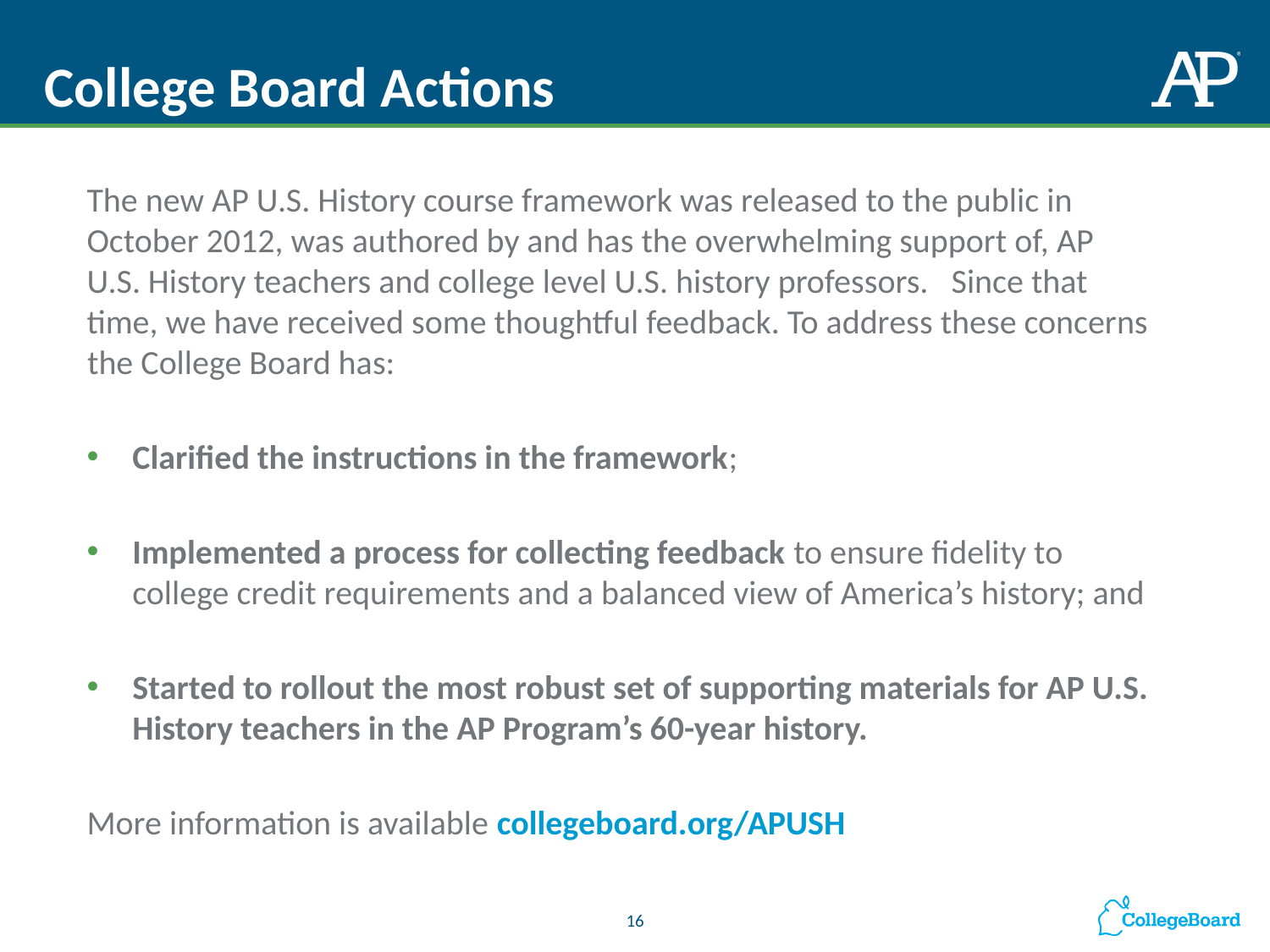

# College Board Actions

The new AP U.S. History course framework was released to the public in
October 2012, was authored by and has the overwhelming support of, AP
U.S. History teachers and college level U.S. history professors.   Since that
time, we have received some thoughtful feedback. To address these concerns the College Board has:

Clarified the instructions in the framework;

Implemented a process for collecting feedback to ensure fidelity to college credit requirements and a balanced view of America’s history; and

Started to rollout the most robust set of supporting materials for AP U.S. History teachers in the AP Program’s 60-year history.

More information is available collegeboard.org/APUSH

16